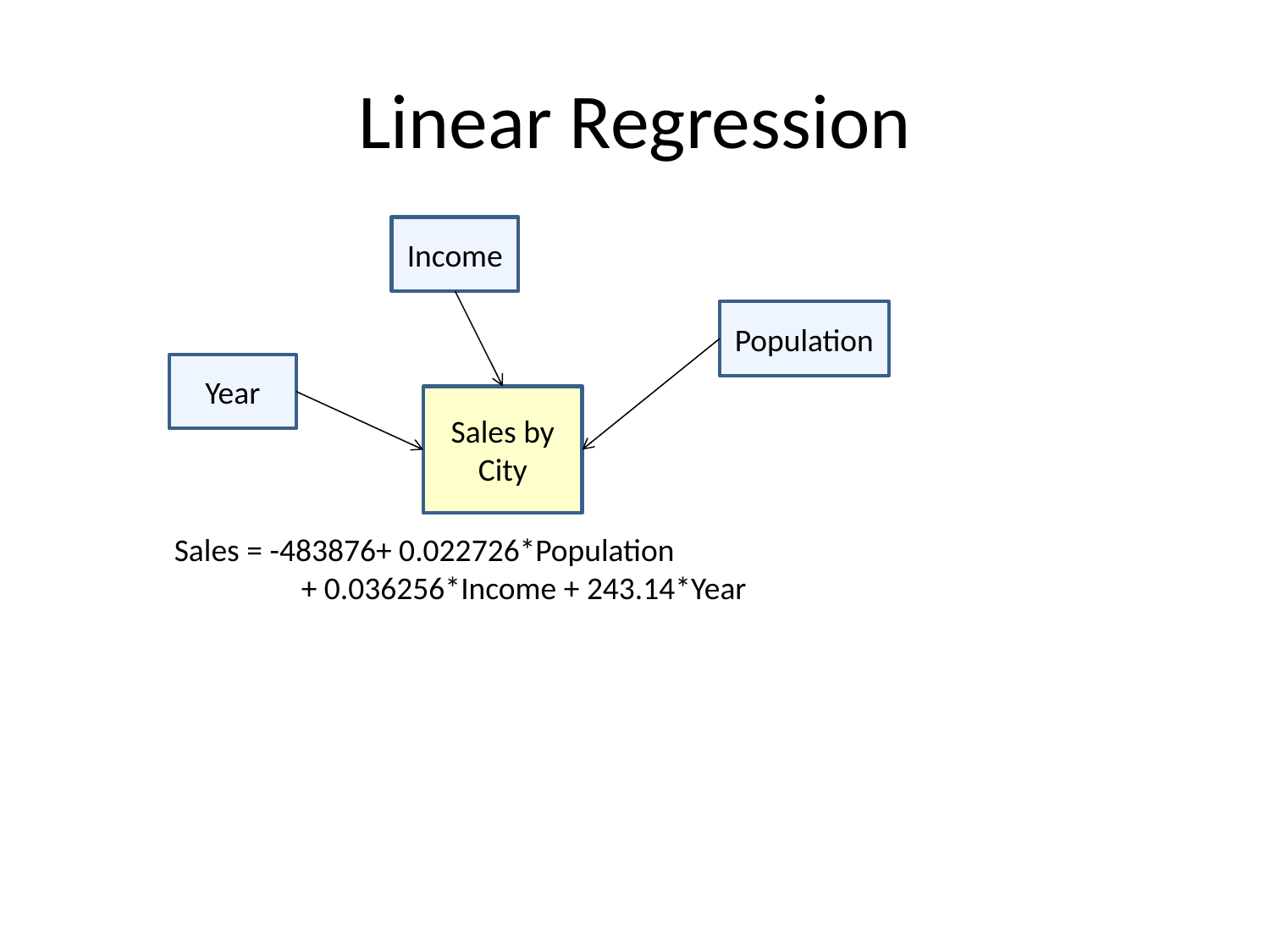

# Linear Regression
Income
Population
Year
Sales by City
Sales = -483876+ 0.022726*Population
	+ 0.036256*Income + 243.14*Year